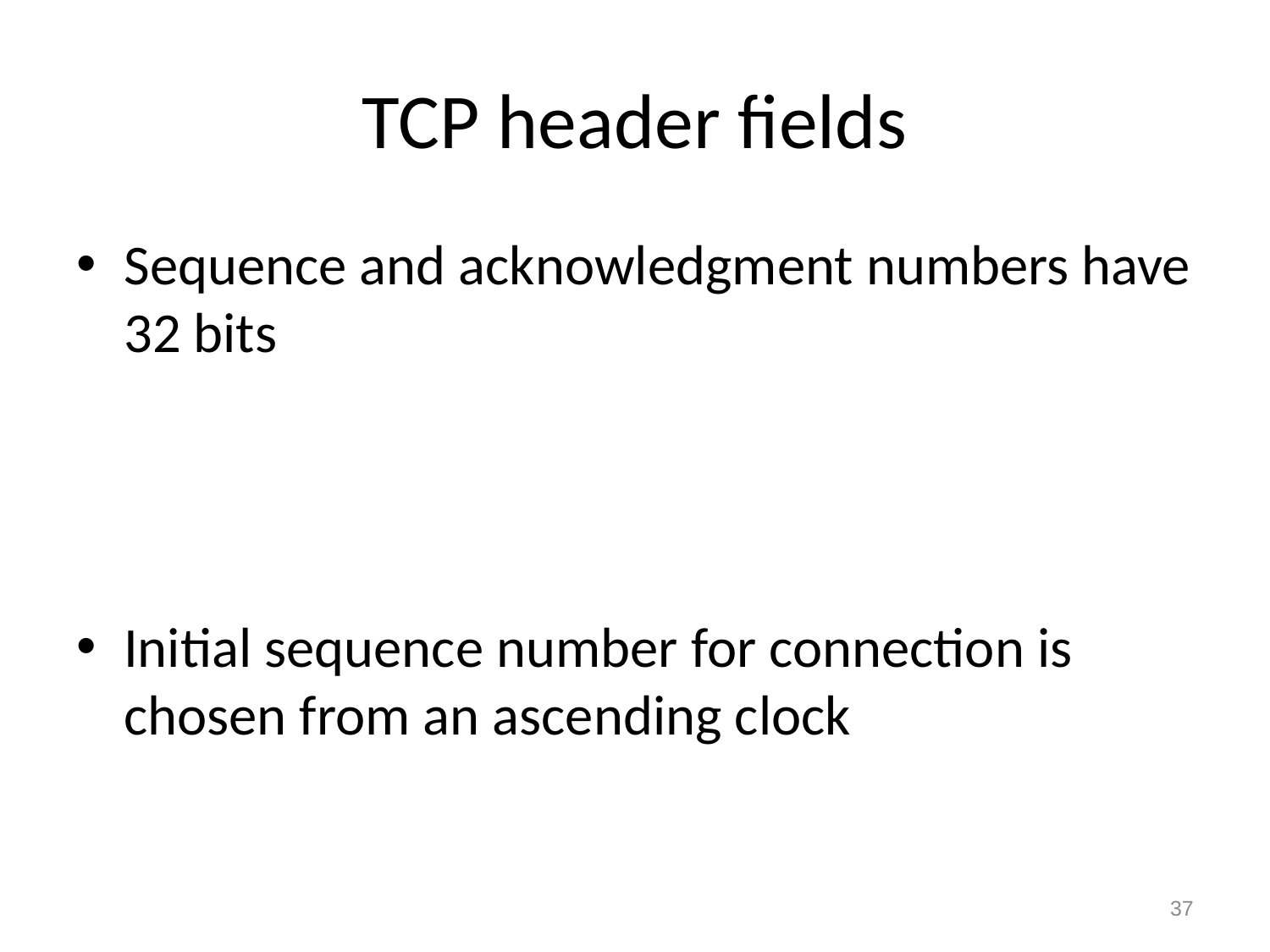

# TCP header fields
Sequence and acknowledgment numbers have 32 bits

Initial sequence number for connection is chosen from an ascending clock
37